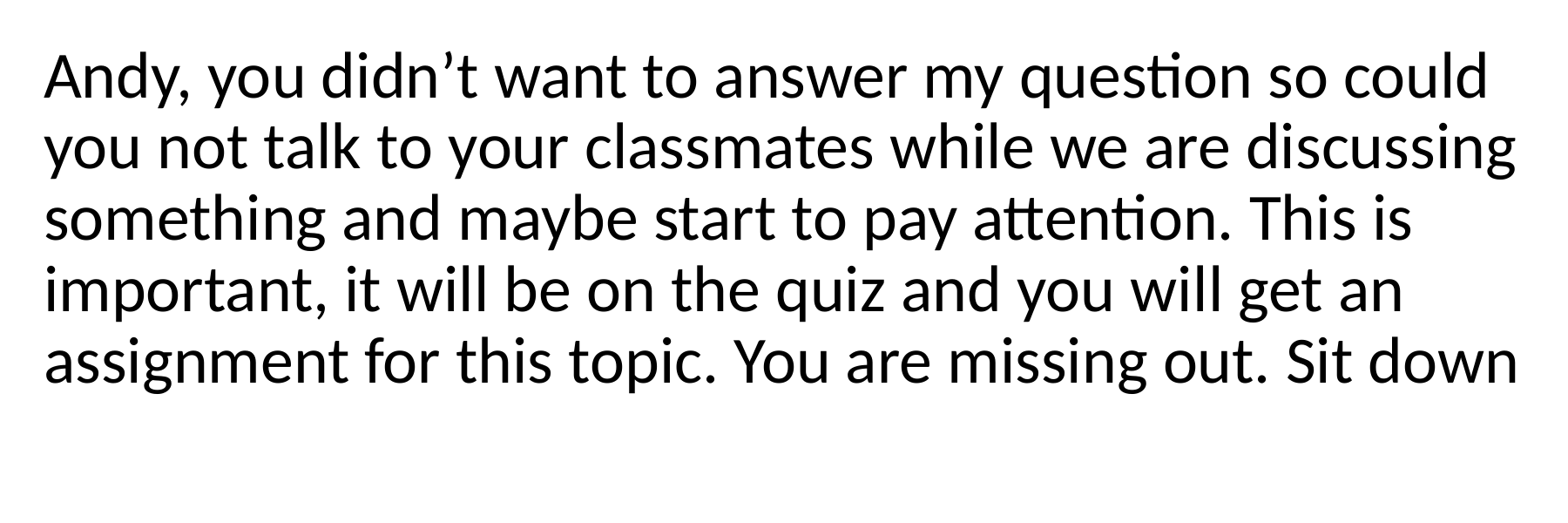

Andy, you didn’t want to answer my question so could you not talk to your classmates while we are discussing something and maybe start to pay attention. This is important, it will be on the quiz and you will get an assignment for this topic. You are missing out. Sit down